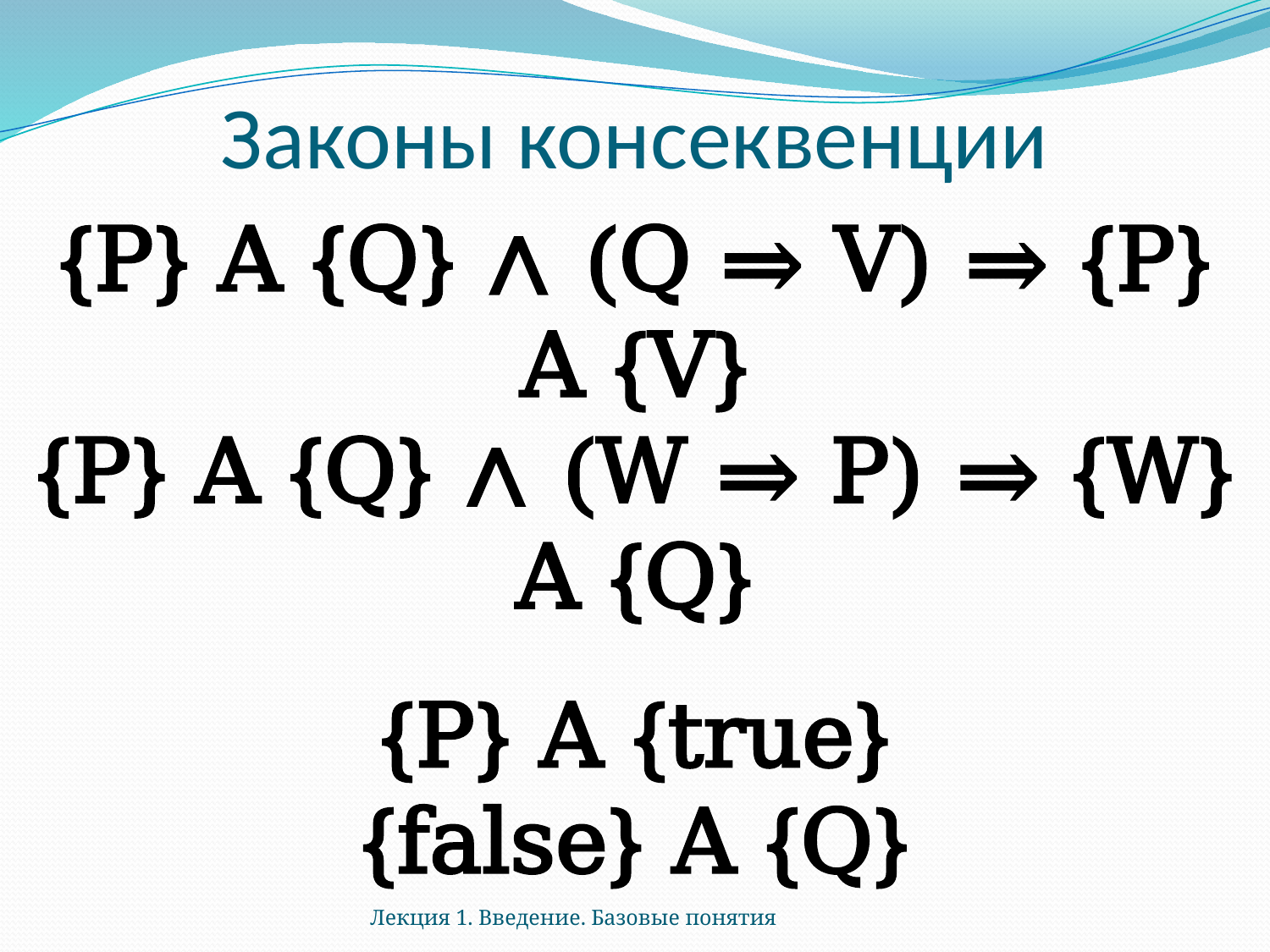

# Законы консеквенции
{P} A {Q} ∧ (Q ⇒ V) ⇒ {P} A {V}
{P} A {Q} ∧ (W ⇒ P) ⇒ {W} A {Q}

{P} A {true}
{false} A {Q}
Лекция 1. Введение. Базовые понятия